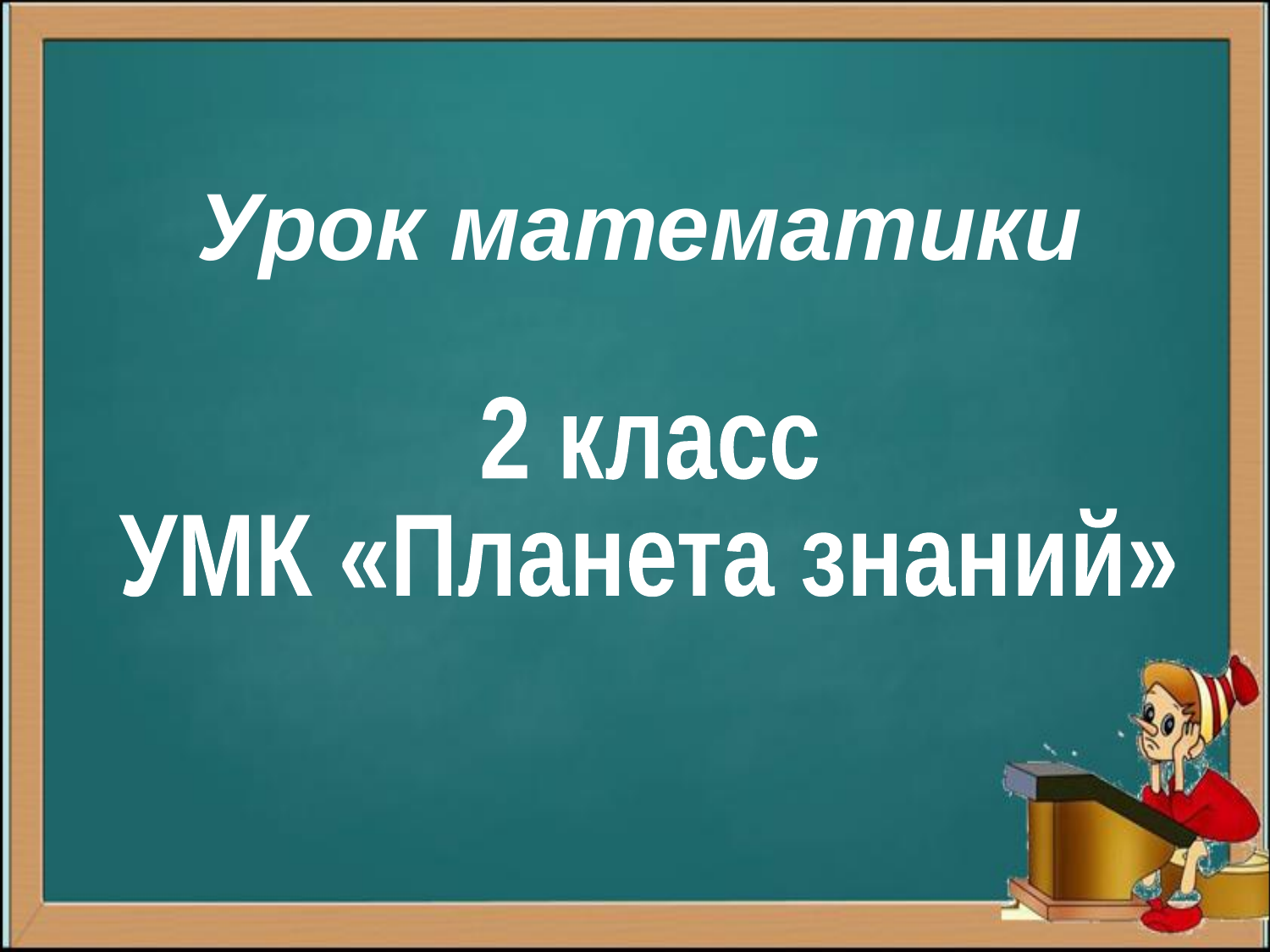

Урок математики
2 класс
УМК «Планета знаний»